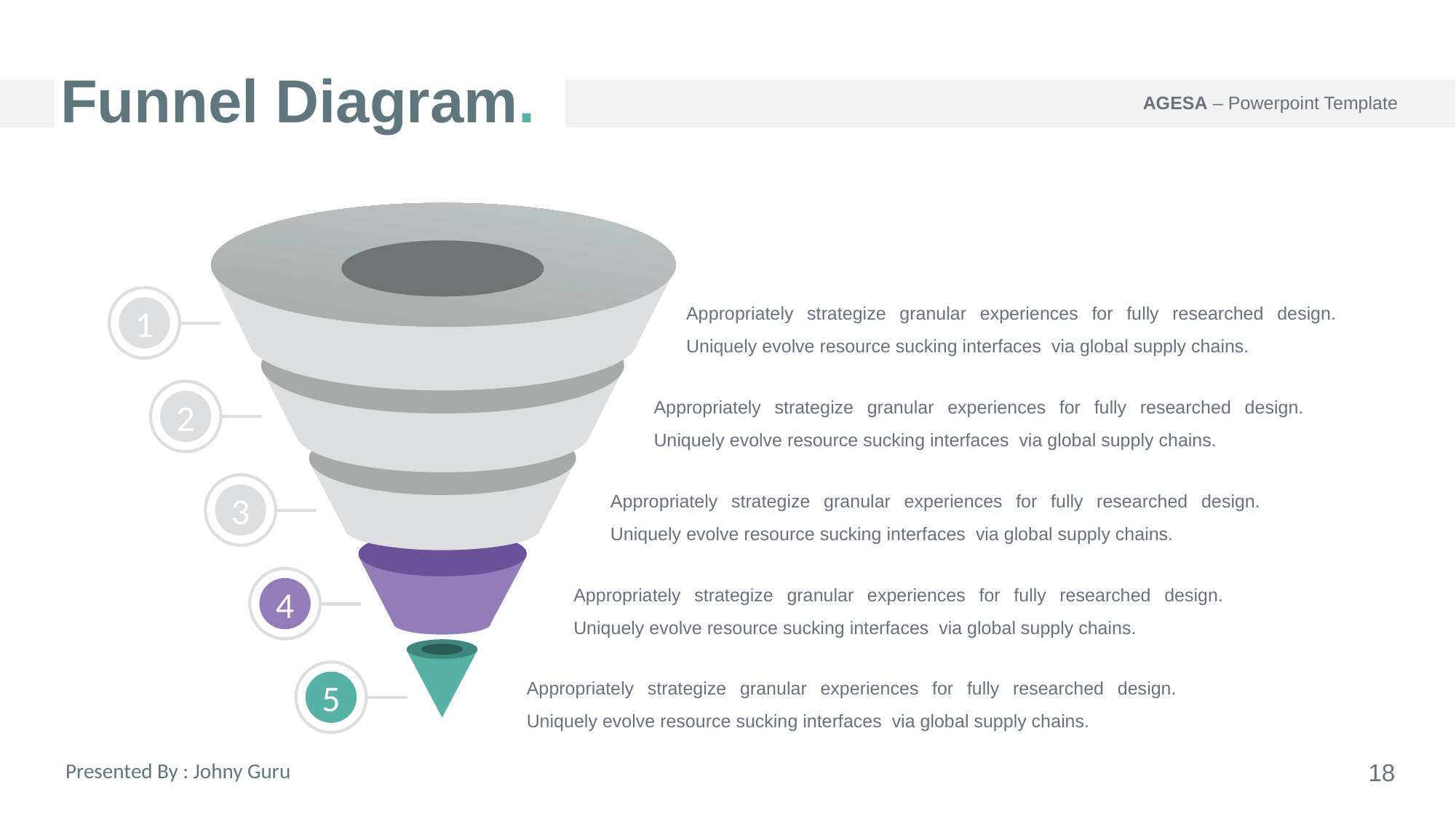

Funnel Diagram.

Appropriately strategize granular experiences for fully researched design. Uniquely evolve resource sucking interfaces  via global supply chains.

1

Appropriately strategize granular experiences for fully researched design. Uniquely evolve resource sucking interfaces  via global supply chains.

2

Appropriately strategize granular experiences for fully researched design. Uniquely evolve resource sucking interfaces  via global supply chains.

3

Appropriately strategize granular experiences for fully researched design. Uniquely evolve resource sucking interfaces  via global supply chains.

4

Appropriately strategize granular experiences for fully researched design. Uniquely evolve resource sucking interfaces  via global supply chains.

5

Presented By : Johny Guru